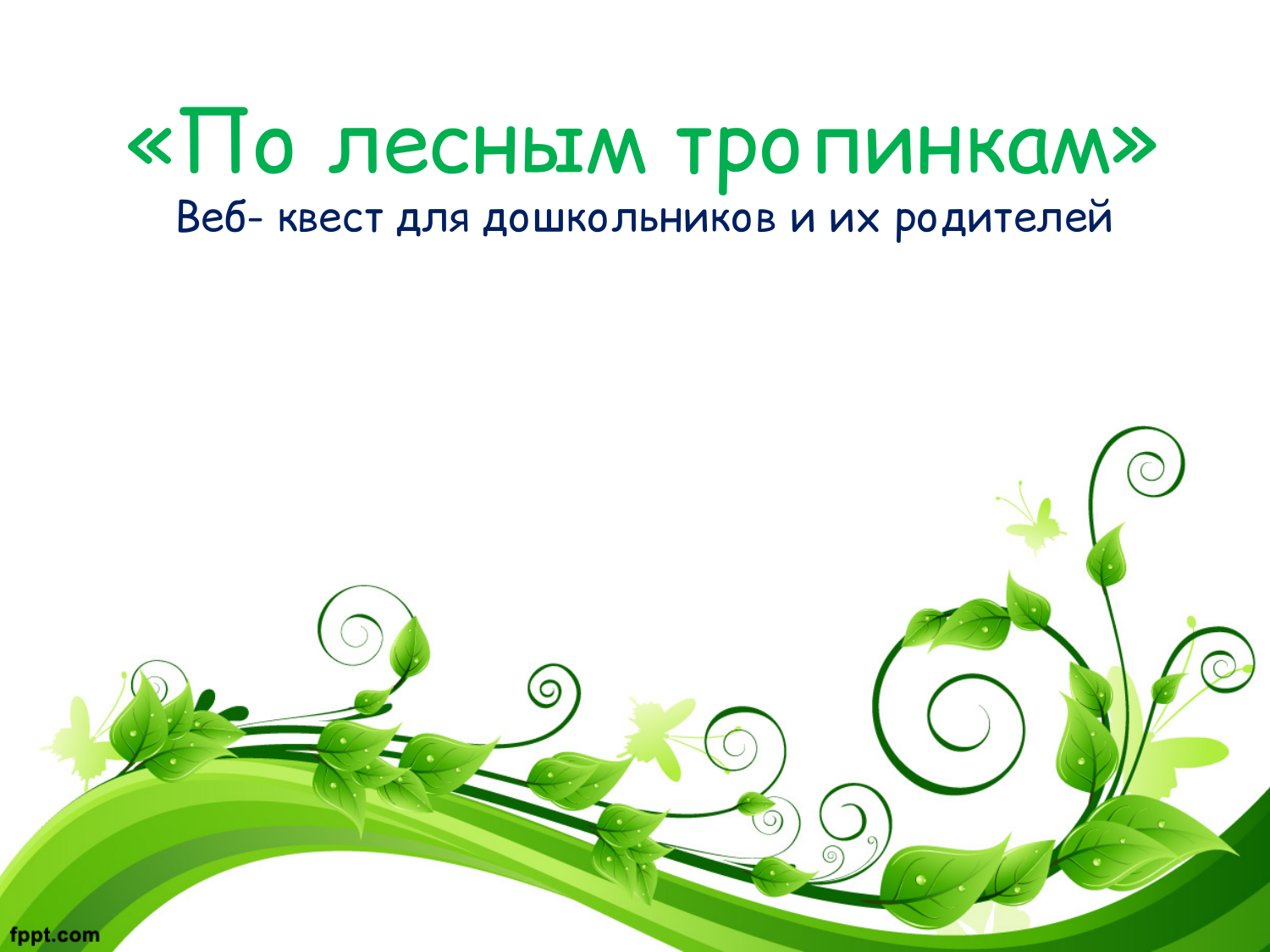

«По лесным тропинкам»
Веб- квест для дошкольников и их родителей